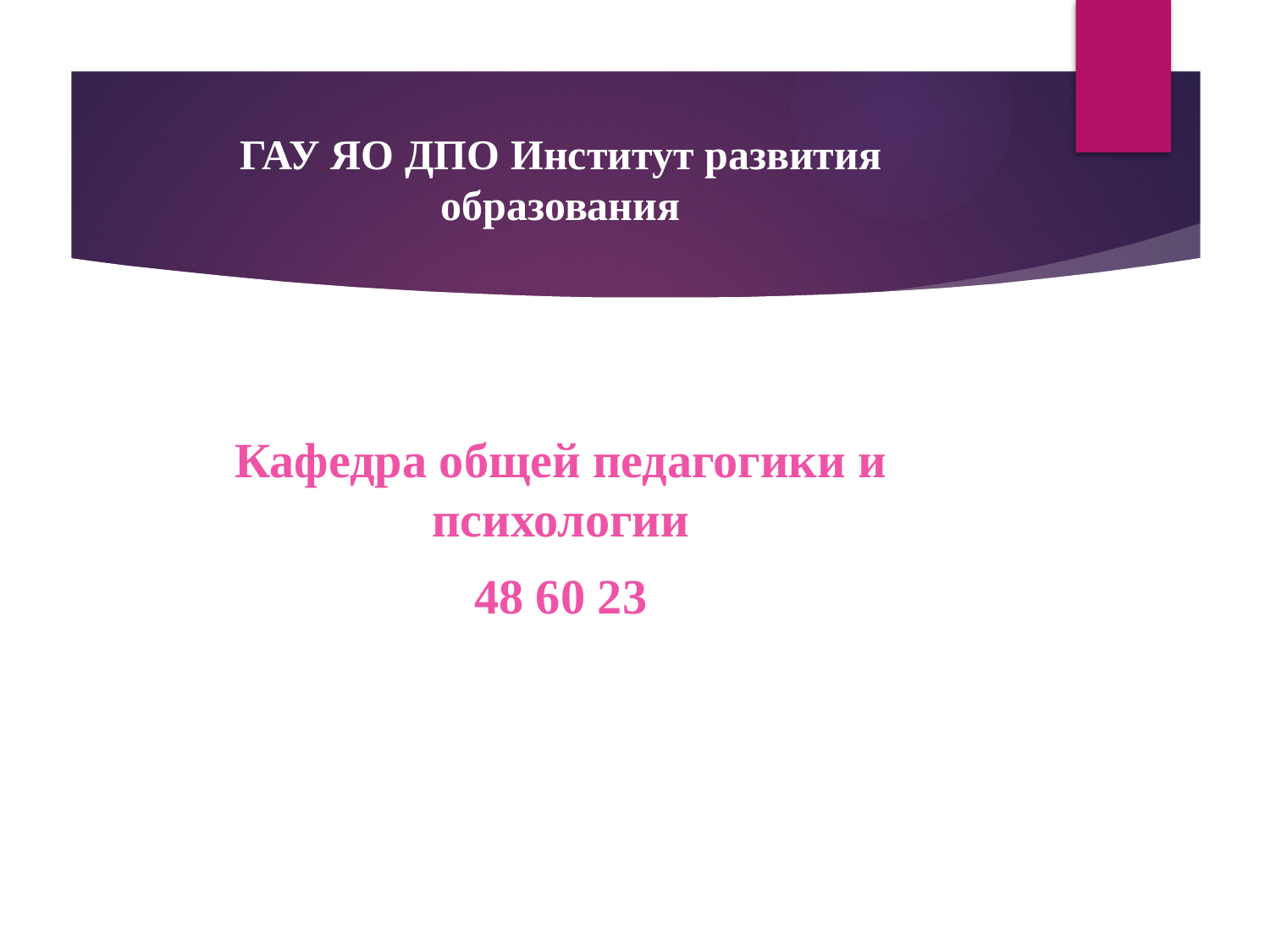

# ГАУ ЯО ДПО Институт развития образования

Кафедра общей педагогики и психологии
48 60 23